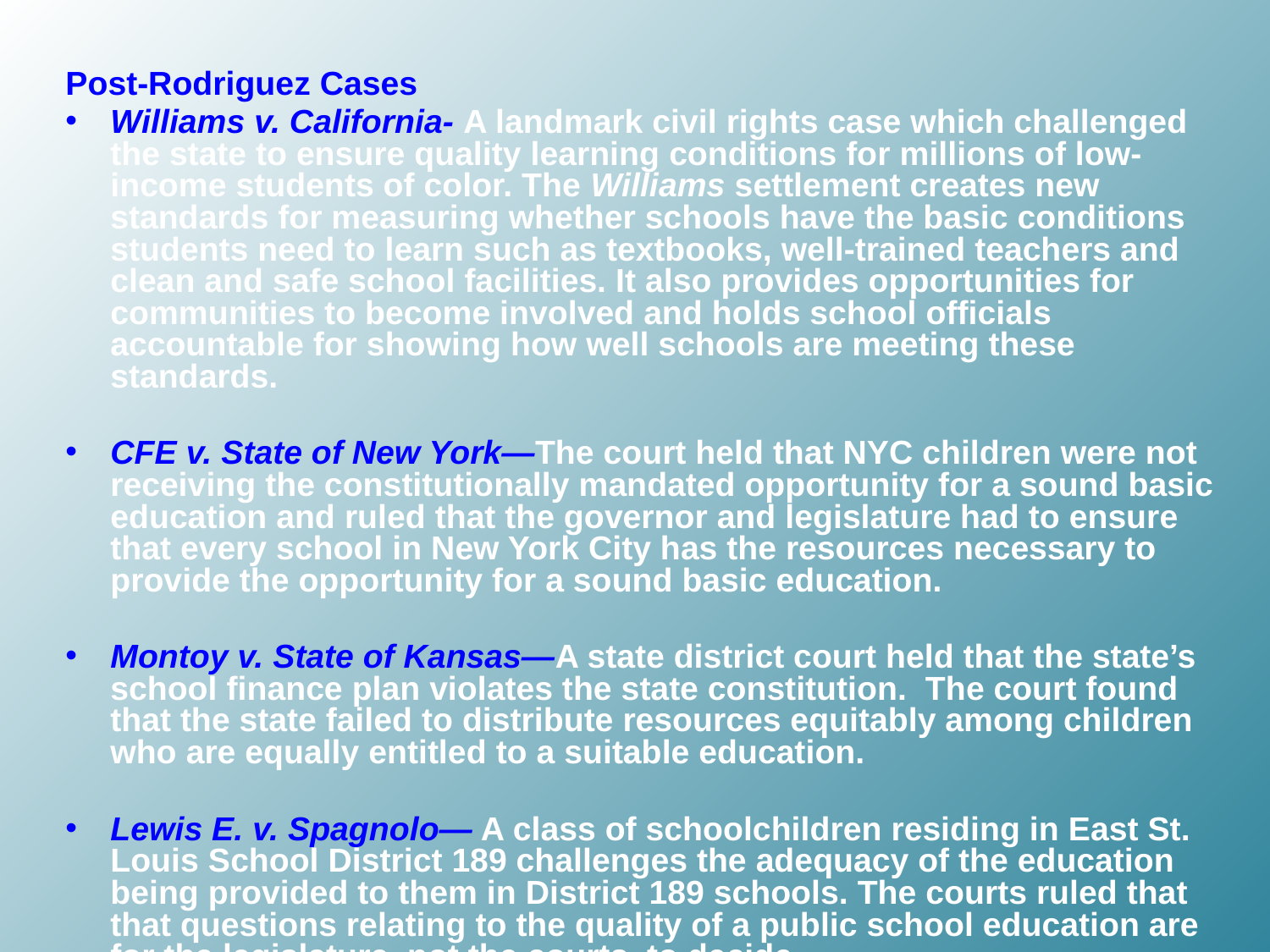

Post-Rodriguez Cases
Williams v. California- A landmark civil rights case which challenged the state to ensure quality learning conditions for millions of low-income students of color. The Williams settlement creates new standards for measuring whether schools have the basic conditions students need to learn such as textbooks, well-trained teachers and clean and safe school facilities. It also provides opportunities for communities to become involved and holds school officials accountable for showing how well schools are meeting these standards.

CFE v. State of New York—The court held that NYC children were not receiving the constitutionally mandated opportunity for a sound basic education and ruled that the governor and legislature had to ensure that every school in New York City has the resources necessary to provide the opportunity for a sound basic education.

Montoy v. State of Kansas—A state district court held that the state’s school finance plan violates the state constitution.  The court found that the state failed to distribute resources equitably among children who are equally entitled to a suitable education.

Lewis E. v. Spagnolo— A class of schoolchildren residing in East St. Louis School District 189 challenges the adequacy of the education being provided to them in District 189 schools. The courts ruled that that questions relating to the quality of a public school education are for the legislature, not the courts, to decide.